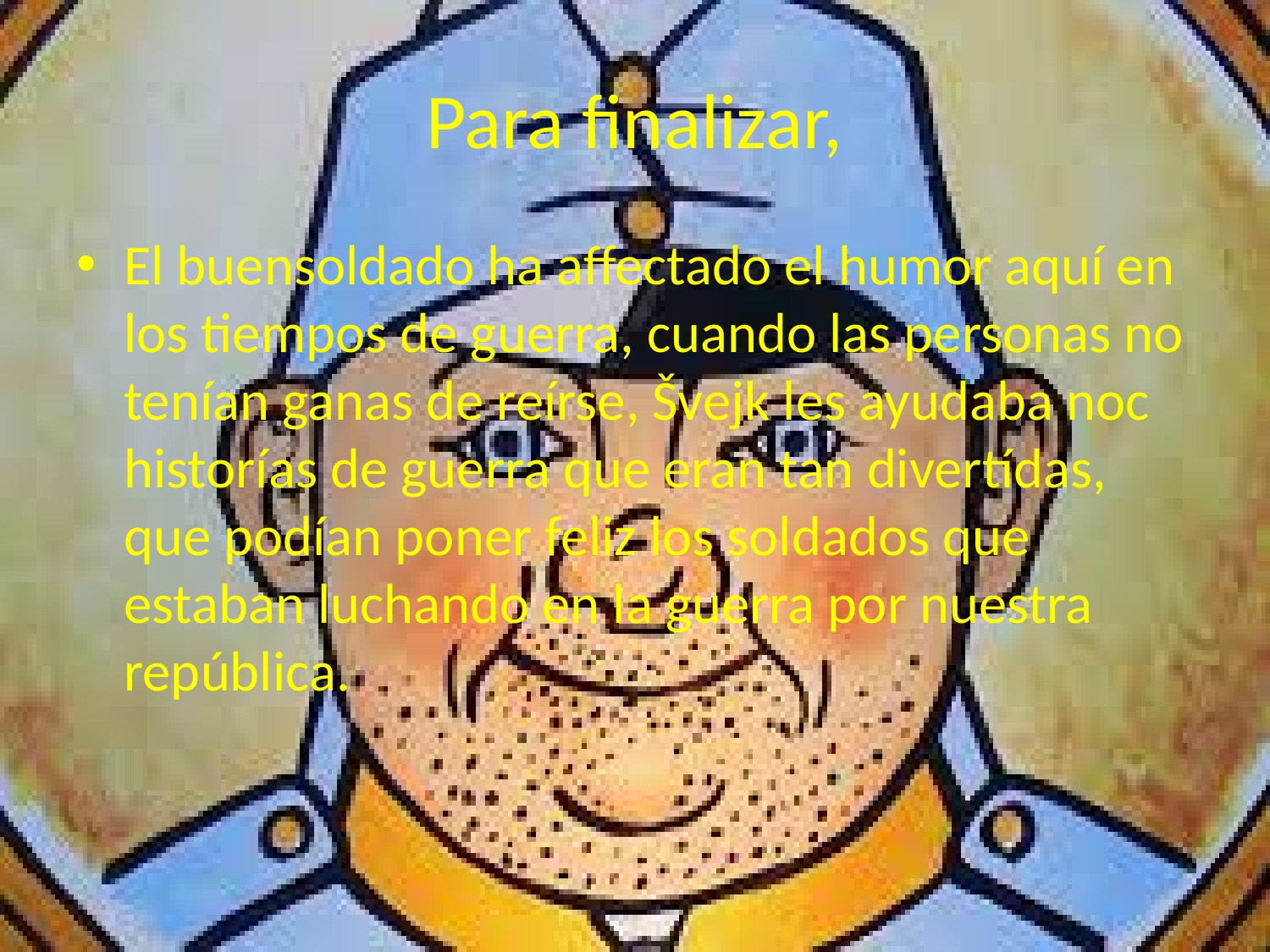

# Para finalizar,
El buensoldado ha affectado el humor aquí en los tiempos de guerra, cuando las personas no tenían ganas de reírse, Švejk les ayudaba noc historías de guerra que eran tan divertídas, que podían poner feliz los soldados que estaban luchando en la guerra por nuestra república.